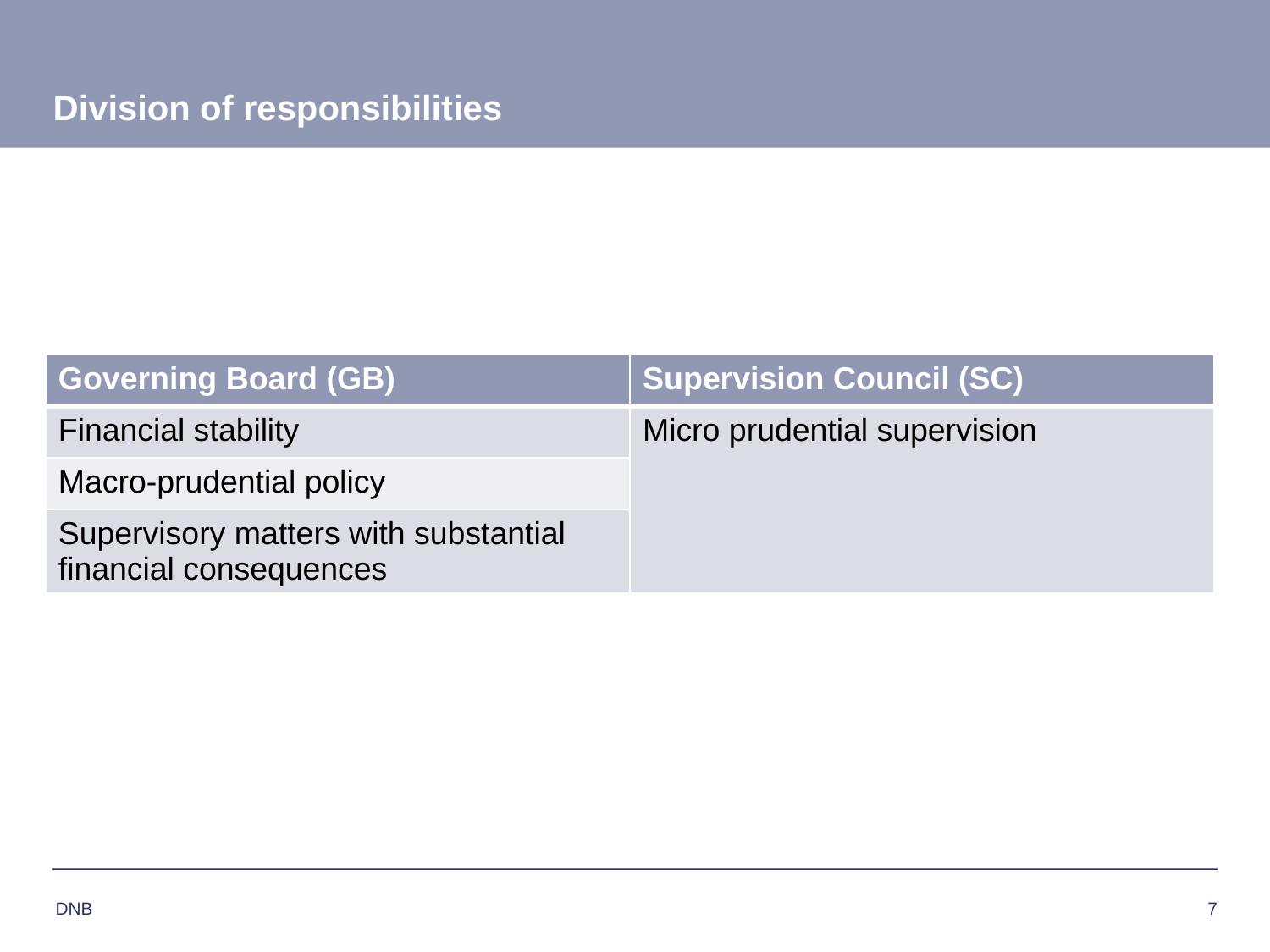

# Division of responsibilities
| Governing Board (GB) | Supervision Council (SC) |
| --- | --- |
| Financial stability | Micro prudential supervision |
| Macro-prudential policy |  |
| Supervisory matters with substantial financial consequences |  |